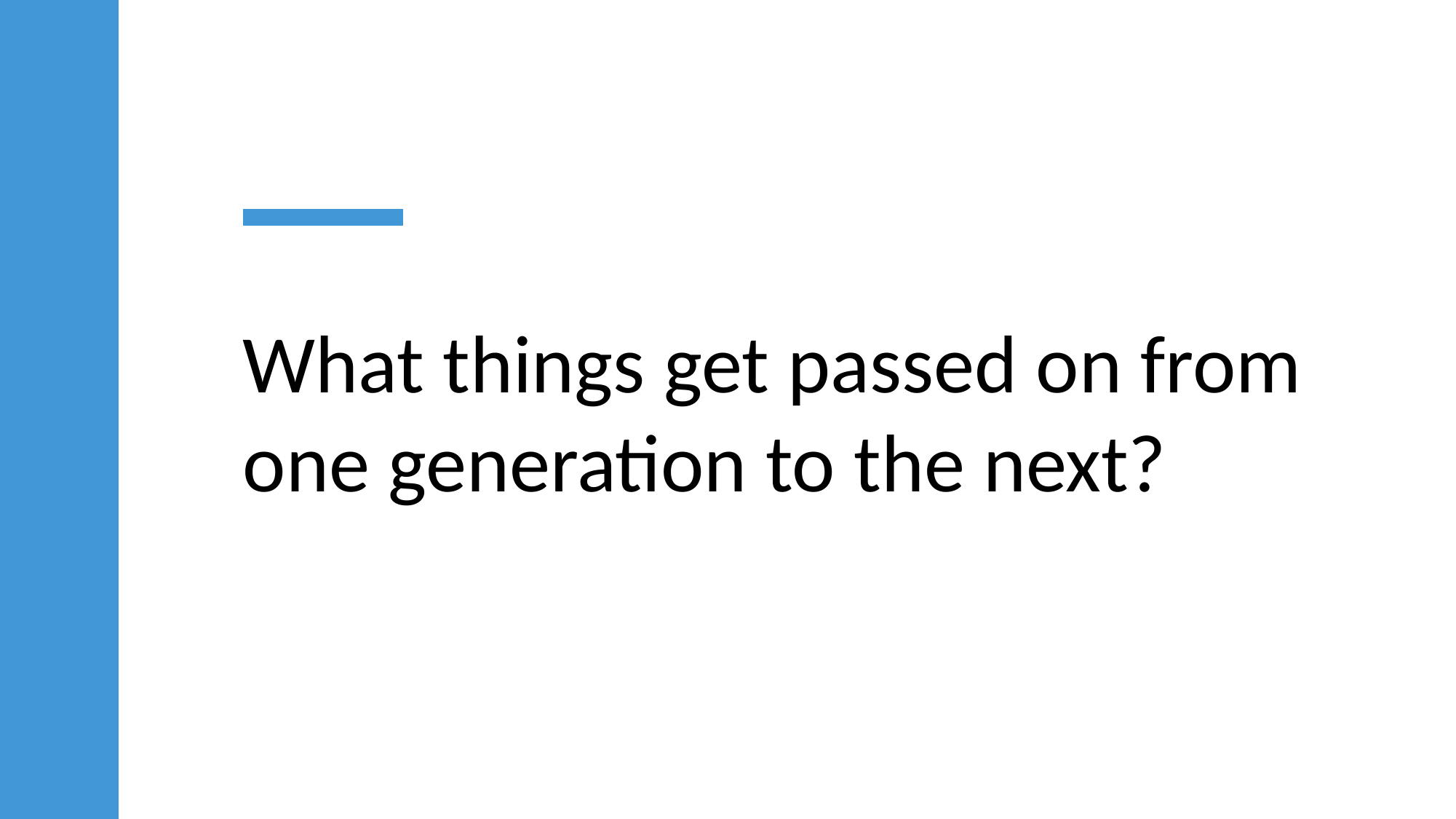

What things get passed on from one generation to the next?